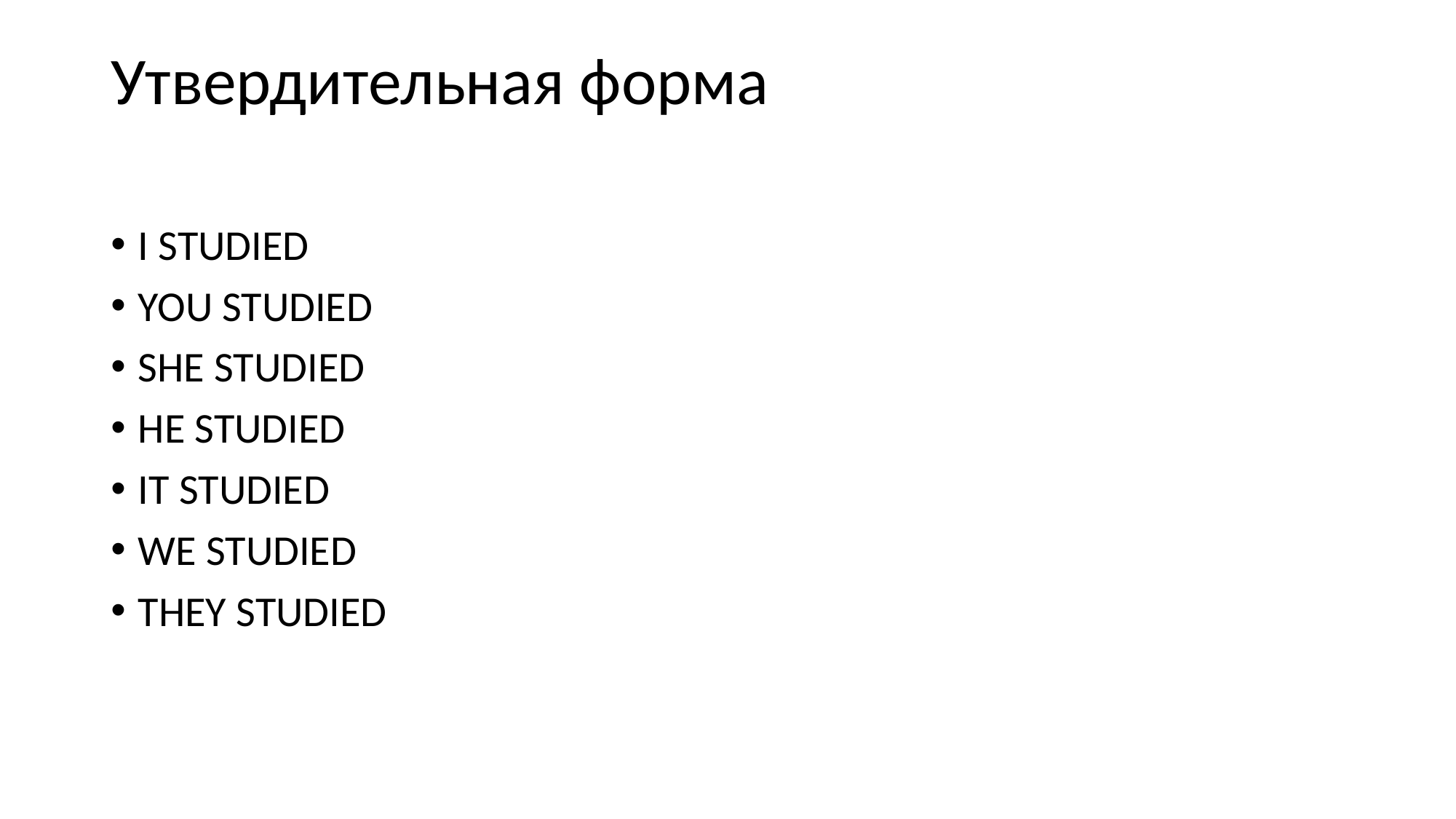

# Утвердительная форма
I STUDIED
YOU STUDIED
SHE STUDIED
HE STUDIED
IT STUDIED
WE STUDIED
THEY STUDIED